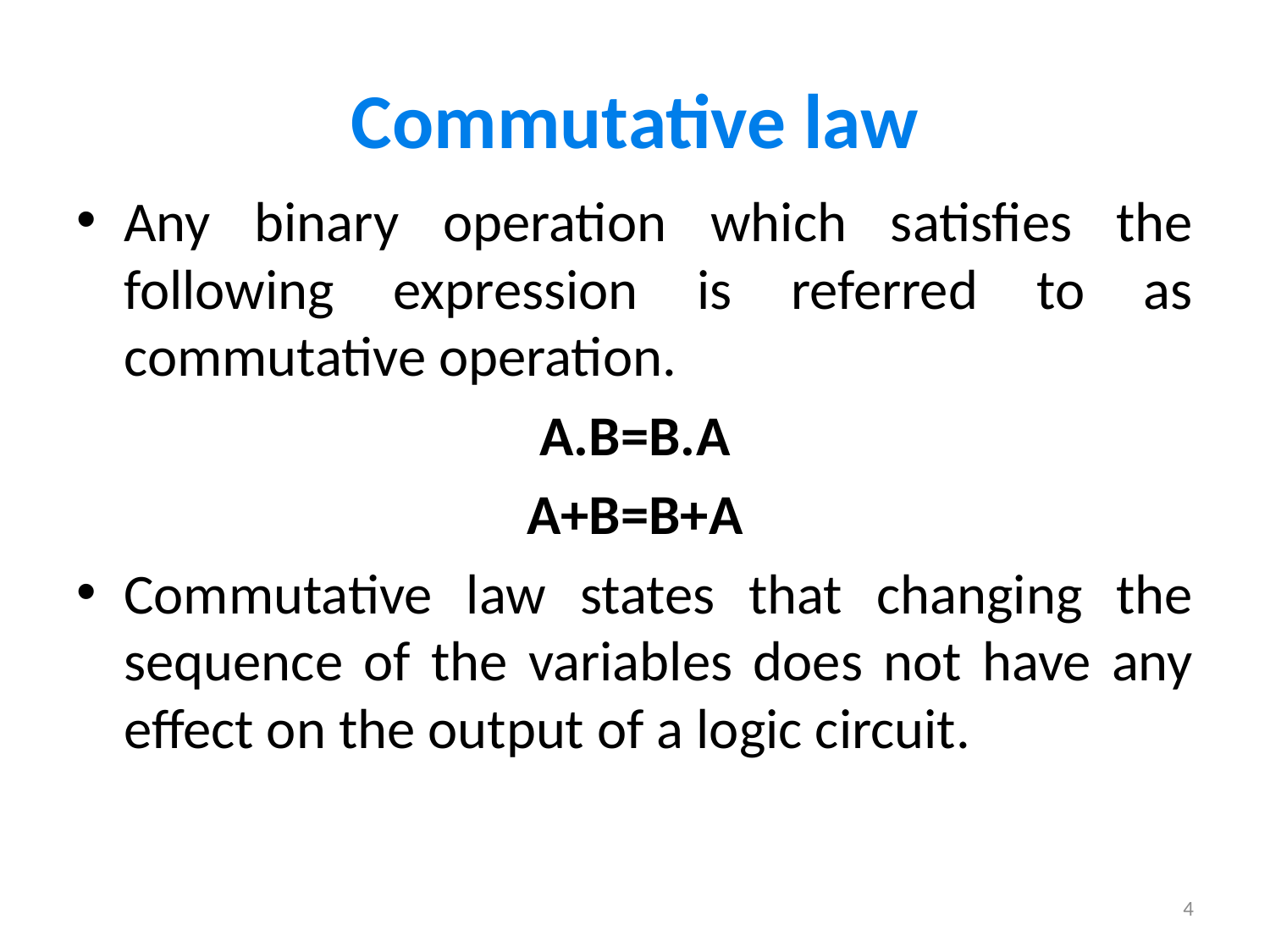

# Commutative law
Any binary operation which satisfies the following expression is referred to as commutative operation.
A.B=B.A
A+B=B+A
Commutative law states that changing the sequence of the variables does not have any effect on the output of a logic circuit.

4